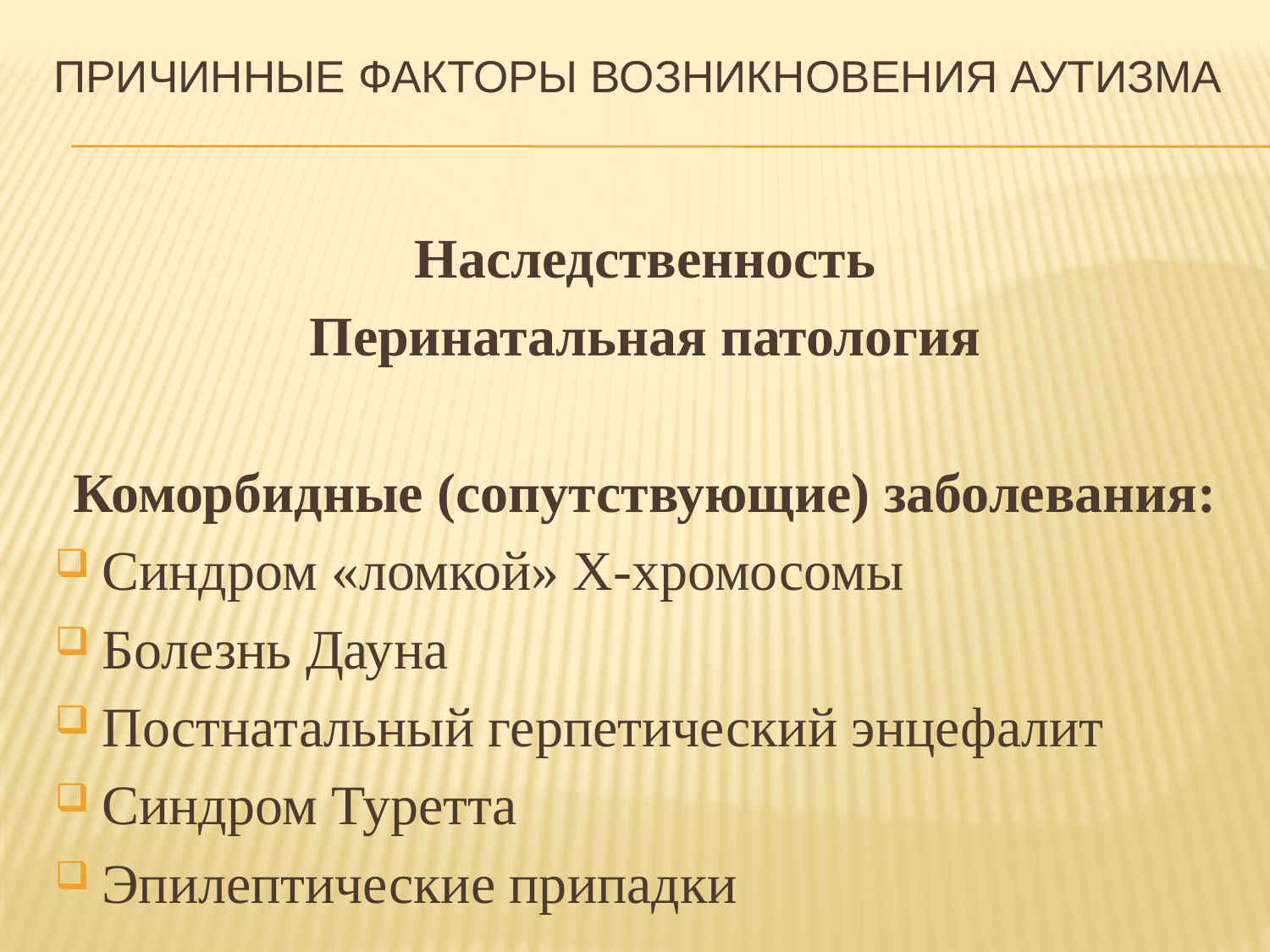

# Причинные факторы возникновения Аутизма
Наследственность
Перинатальная патология

Коморбидные (сопутствующие) заболевания:
Синдром «ломкой» Х-хромосомы
Болезнь Дауна
Постнатальный герпетический энцефалит
Синдром Туретта
Эпилептические припадки